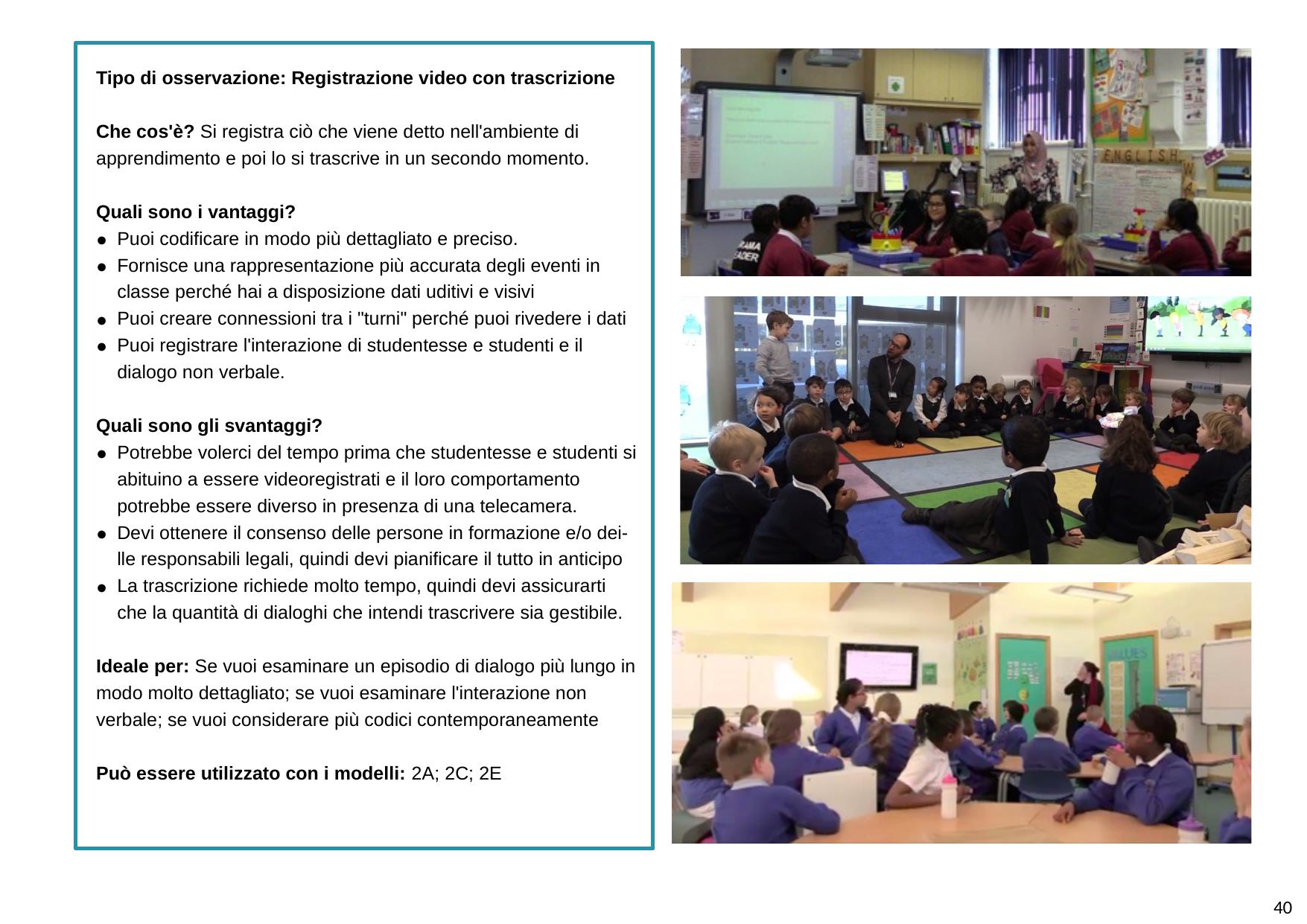

Tipo di osservazione: Registrazione video con trascrizione

Che cos'è? Si registra ciò che viene detto nell'ambiente di apprendimento e poi lo si trascrive in un secondo momento.

Quali sono i vantaggi?
Puoi codificare in modo più dettagliato e preciso.
Fornisce una rappresentazione più accurata degli eventi in classe perché hai a disposizione dati uditivi e visivi
Puoi creare connessioni tra i "turni" perché puoi rivedere i dati
Puoi registrare l'interazione di studentesse e studenti e il dialogo non verbale.

Quali sono gli svantaggi?
Potrebbe volerci del tempo prima che studentesse e studenti si abituino a essere videoregistrati e il loro comportamento potrebbe essere diverso in presenza di una telecamera.
Devi ottenere il consenso delle persone in formazione e/o dei-lle responsabili legali, quindi devi pianificare il tutto in anticipo
La trascrizione richiede molto tempo, quindi devi assicurarti che la quantità di dialoghi che intendi trascrivere sia gestibile.

Ideale per: Se vuoi esaminare un episodio di dialogo più lungo in modo molto dettagliato; se vuoi esaminare l'interazione non verbale; se vuoi considerare più codici contemporaneamente

Può essere utilizzato con i modelli: 2A; 2C; 2E

40